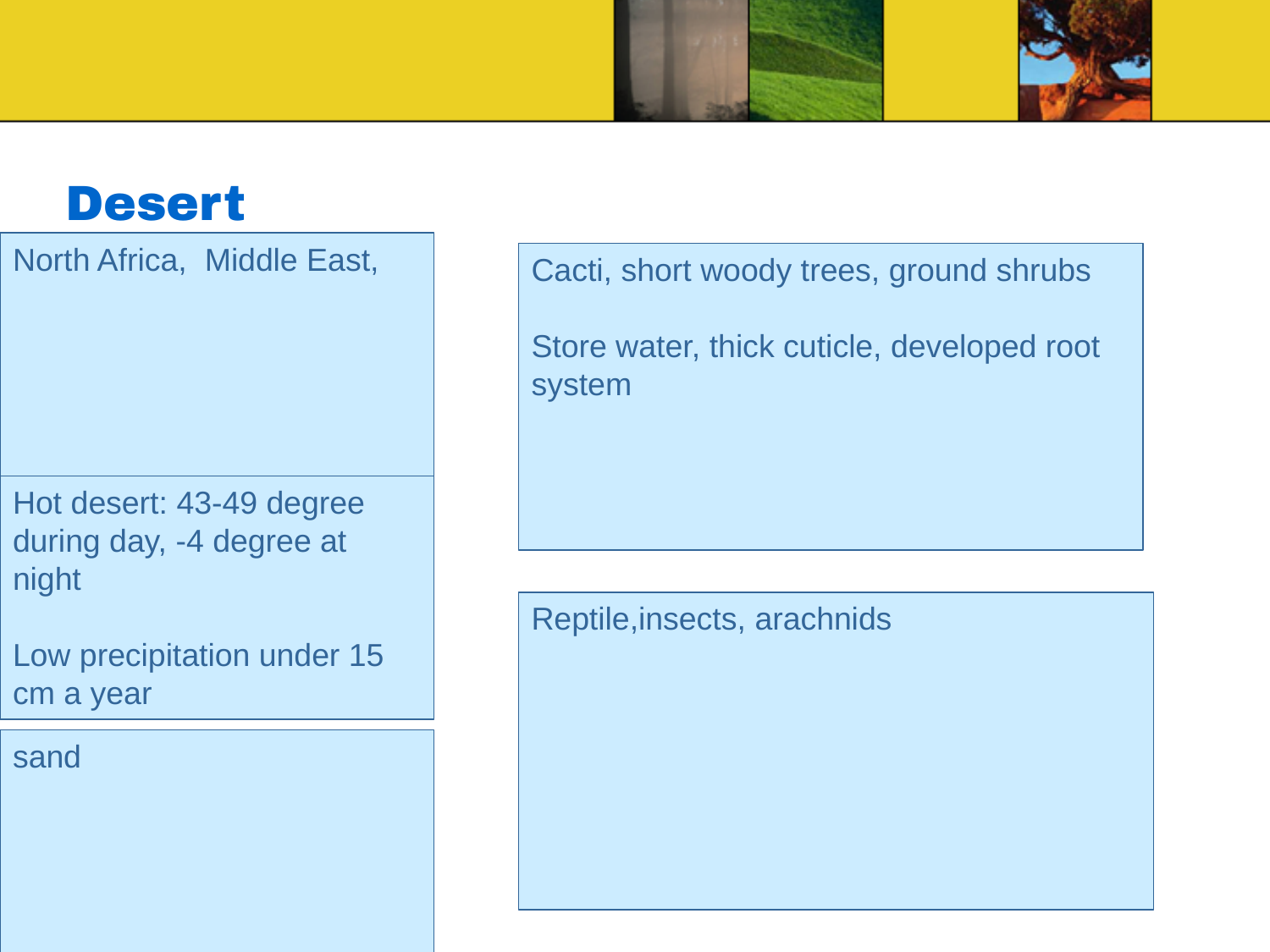

# Desert
North Africa,  Middle East,
Cacti, short woody trees, ground shrubs

Store water, thick cuticle, developed root system

Hot desert: 43-49 degree during day, -4 degree at night

Low precipitation under 15 cm a year
Reptile,insects, arachnids
sand